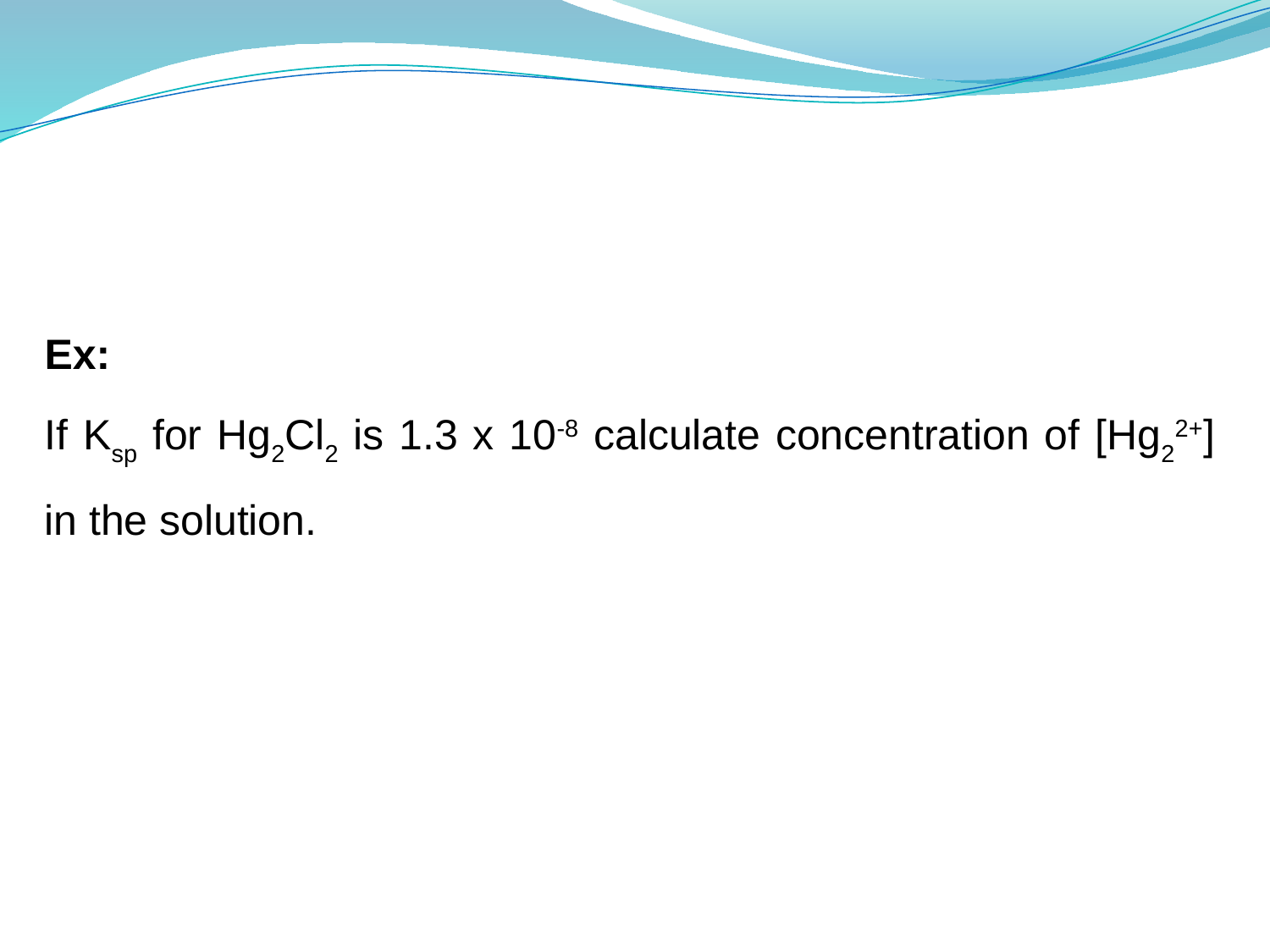

Ex:
If Ksp for Hg2Cl2 is 1.3 x 10-8 calculate concentration of [Hg22+] in the solution.